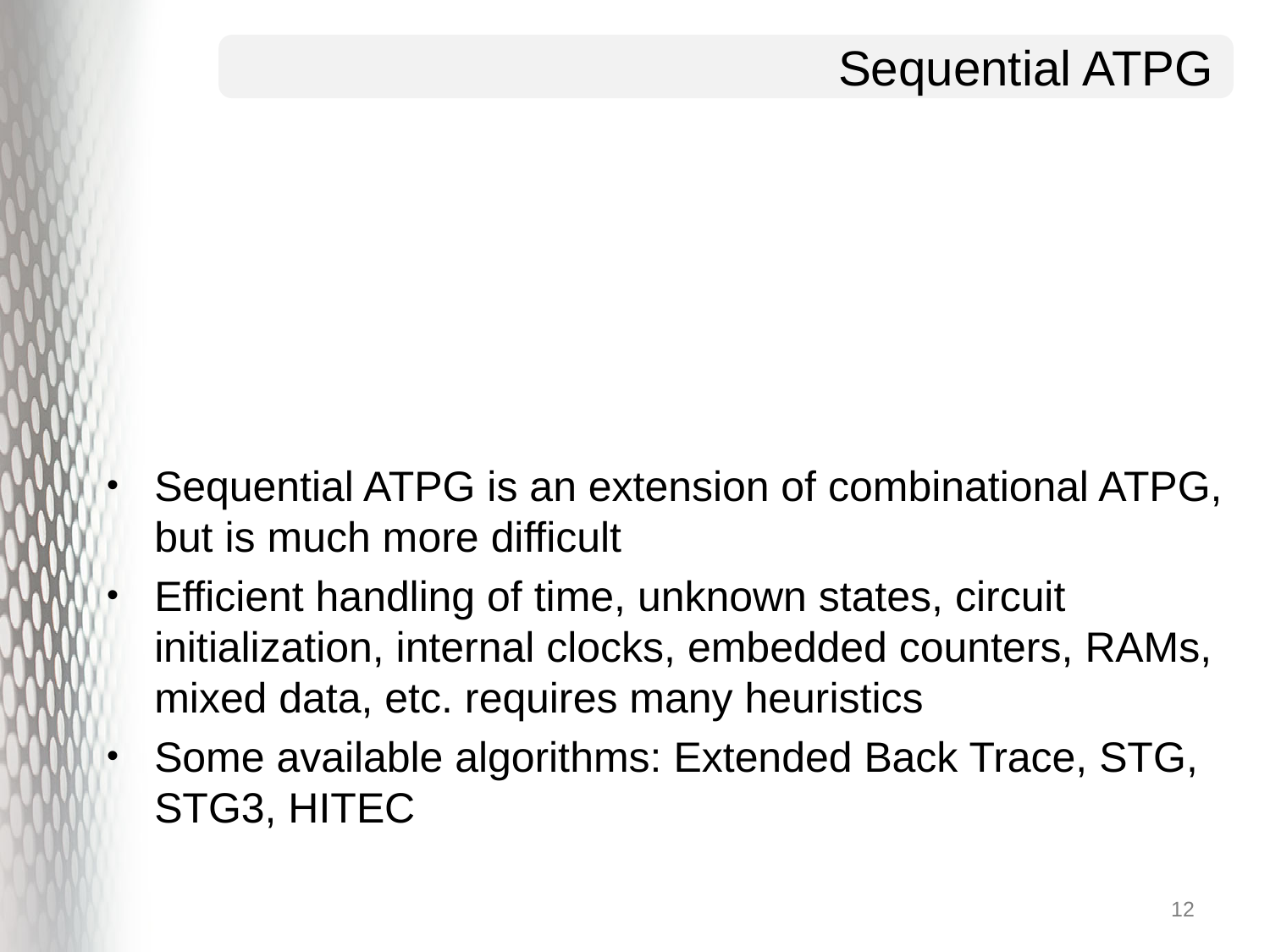

# Sequential ATPG
Sequential ATPG is an extension of combinational ATPG, but is much more difficult
Efficient handling of time, unknown states, circuit initialization, internal clocks, embedded counters, RAMs, mixed data, etc. requires many heuristics
Some available algorithms: Extended Back Trace, STG, STG3, HITEC